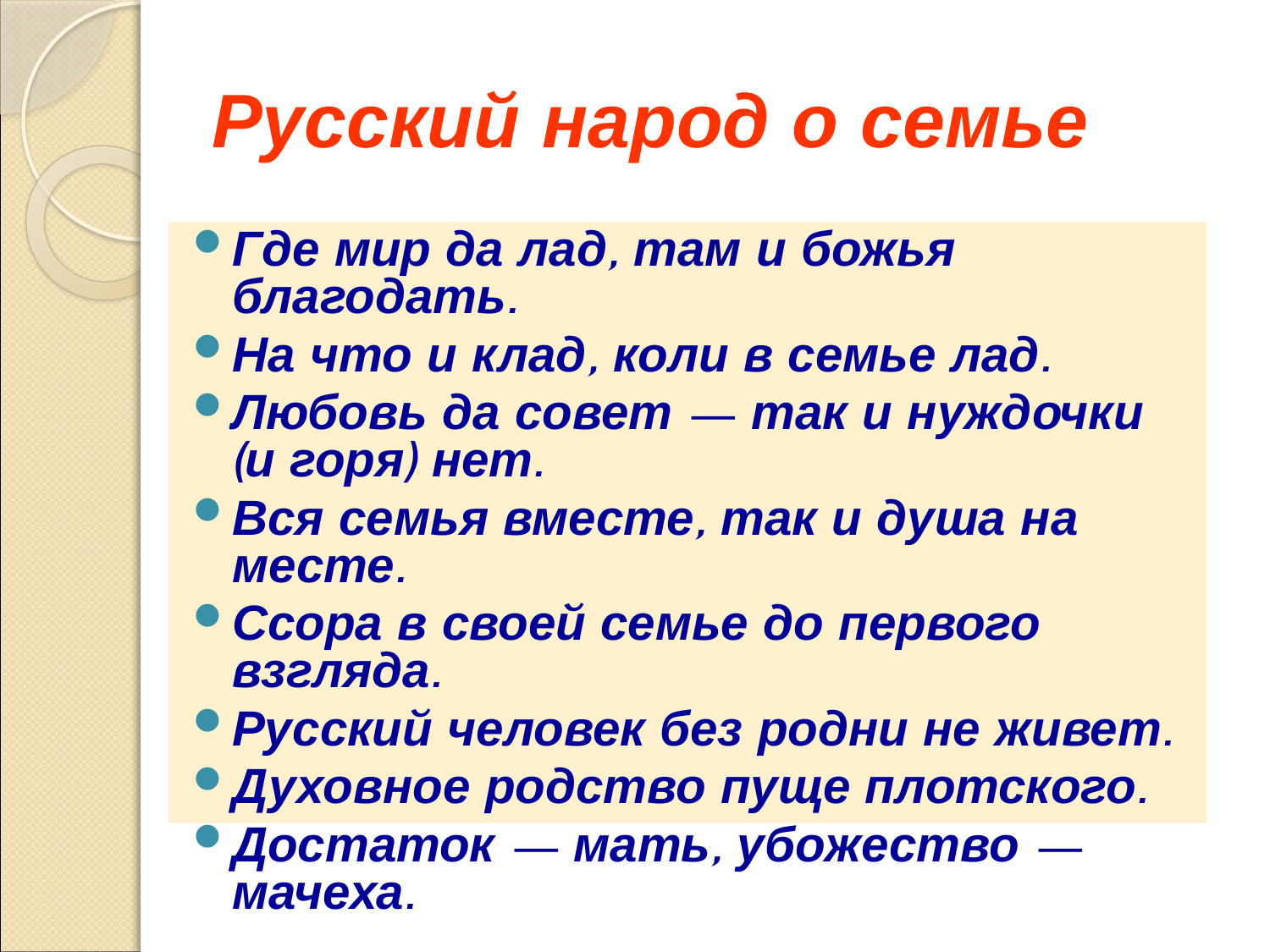

# Русский народ о семье
Где мир да лад, там и божья благодать.
На что и клад, коли в семье лад.
Любовь да совет — так и нуждочки (и горя) нет.
Вся семья вместе, так и душа на месте.
Ссора в своей семье до первого взгляда.
Русский человек без родни не живет.
Духовное родство пуще плотского.
Достаток — мать, убожество — мачеха.